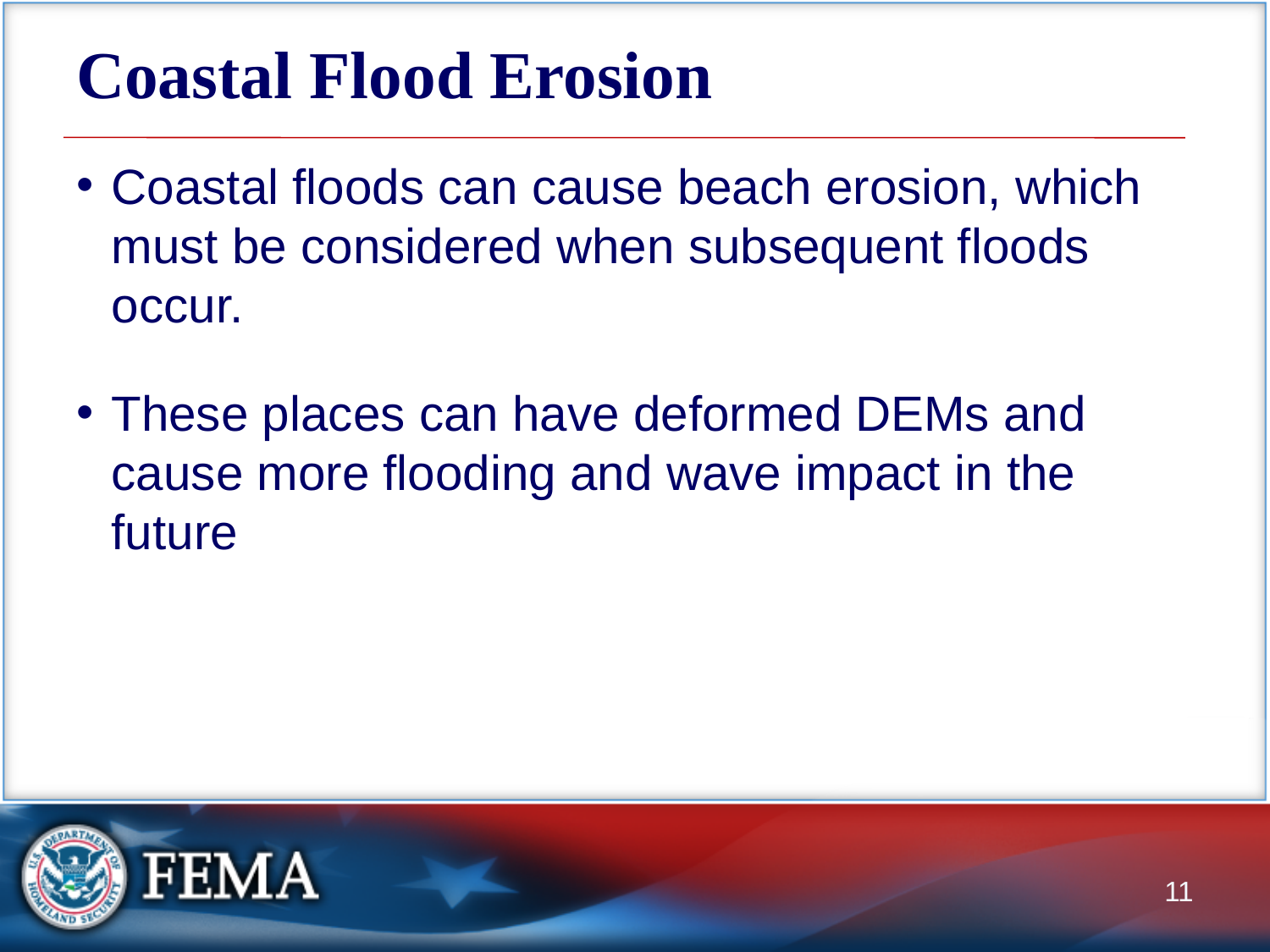

# Coastal Flood Erosion
Coastal floods can cause beach erosion, which must be considered when subsequent floods occur.
These places can have deformed DEMs and cause more flooding and wave impact in the future
11